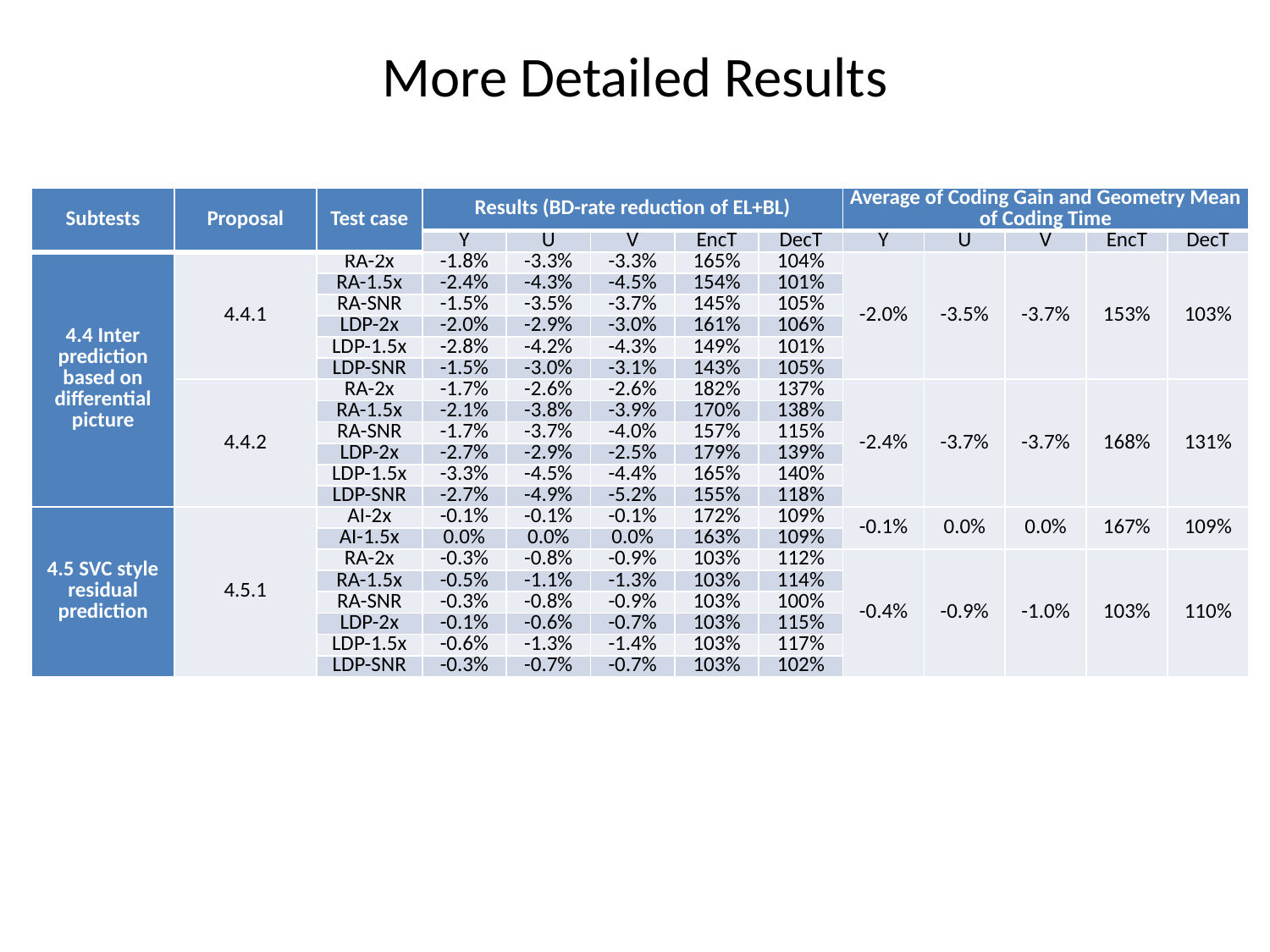

# More Detailed Results
| Subtests | Proposal | Test case | Results (BD-rate reduction of EL+BL) |  |  |  |  | Average of Coding Gain and Geometry Mean of Coding Time |  |  |  |  |
| --- | --- | --- | --- | --- | --- | --- | --- | --- | --- | --- | --- | --- |
|  |  |  | Y | U | V | EncT | DecT | Y | U | V | EncT | DecT |
| 4.4 Inter prediction based on differential picture | 4.4.1 | RA-2x | -1.8% | -3.3% | -3.3% | 165% | 104% | -2.0% | -3.5% | -3.7% | 153% | 103% |
|  |  | RA-1.5x | -2.4% | -4.3% | -4.5% | 154% | 101% |  |  |  |  |  |
|  |  | RA-SNR | -1.5% | -3.5% | -3.7% | 145% | 105% |  |  |  |  |  |
|  |  | LDP-2x | -2.0% | -2.9% | -3.0% | 161% | 106% |  |  |  |  |  |
|  |  | LDP-1.5x | -2.8% | -4.2% | -4.3% | 149% | 101% |  |  |  |  |  |
|  |  | LDP-SNR | -1.5% | -3.0% | -3.1% | 143% | 105% |  |  |  |  |  |
|  | 4.4.2 | RA-2x | -1.7% | -2.6% | -2.6% | 182% | 137% | -2.4% | -3.7% | -3.7% | 168% | 131% |
|  |  | RA-1.5x | -2.1% | -3.8% | -3.9% | 170% | 138% |  |  |  |  |  |
|  |  | RA-SNR | -1.7% | -3.7% | -4.0% | 157% | 115% |  |  |  |  |  |
|  |  | LDP-2x | -2.7% | -2.9% | -2.5% | 179% | 139% |  |  |  |  |  |
|  |  | LDP-1.5x | -3.3% | -4.5% | -4.4% | 165% | 140% |  |  |  |  |  |
|  |  | LDP-SNR | -2.7% | -4.9% | -5.2% | 155% | 118% |  |  |  |  |  |
| 4.5 SVC style residual prediction | 4.5.1 | AI-2x | -0.1% | -0.1% | -0.1% | 172% | 109% | -0.1% | 0.0% | 0.0% | 167% | 109% |
|  |  | AI-1.5x | 0.0% | 0.0% | 0.0% | 163% | 109% |  |  |  |  |  |
|  |  | RA-2x | -0.3% | -0.8% | -0.9% | 103% | 112% | -0.4% | -0.9% | -1.0% | 103% | 110% |
|  |  | RA-1.5x | -0.5% | -1.1% | -1.3% | 103% | 114% |  |  |  |  |  |
|  |  | RA-SNR | -0.3% | -0.8% | -0.9% | 103% | 100% |  |  |  |  |  |
|  |  | LDP-2x | -0.1% | -0.6% | -0.7% | 103% | 115% |  |  |  |  |  |
|  |  | LDP-1.5x | -0.6% | -1.3% | -1.4% | 103% | 117% |  |  |  |  |  |
|  |  | LDP-SNR | -0.3% | -0.7% | -0.7% | 103% | 102% |  |  |  |  |  |